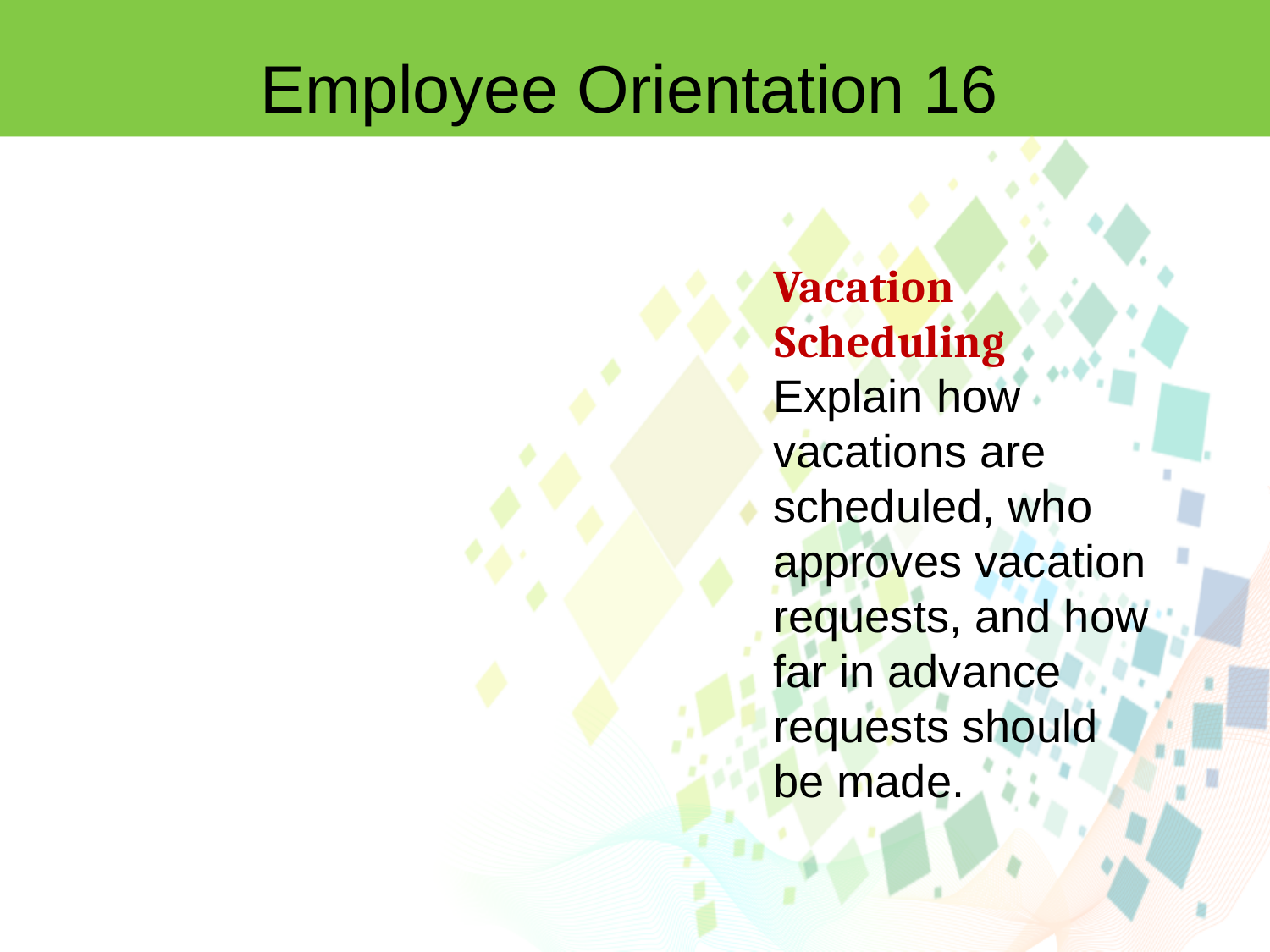

Employee Orientation 16
Vacation Scheduling
Explain how vacations are scheduled, who approves vacation
requests, and how far in advance requests should be made.